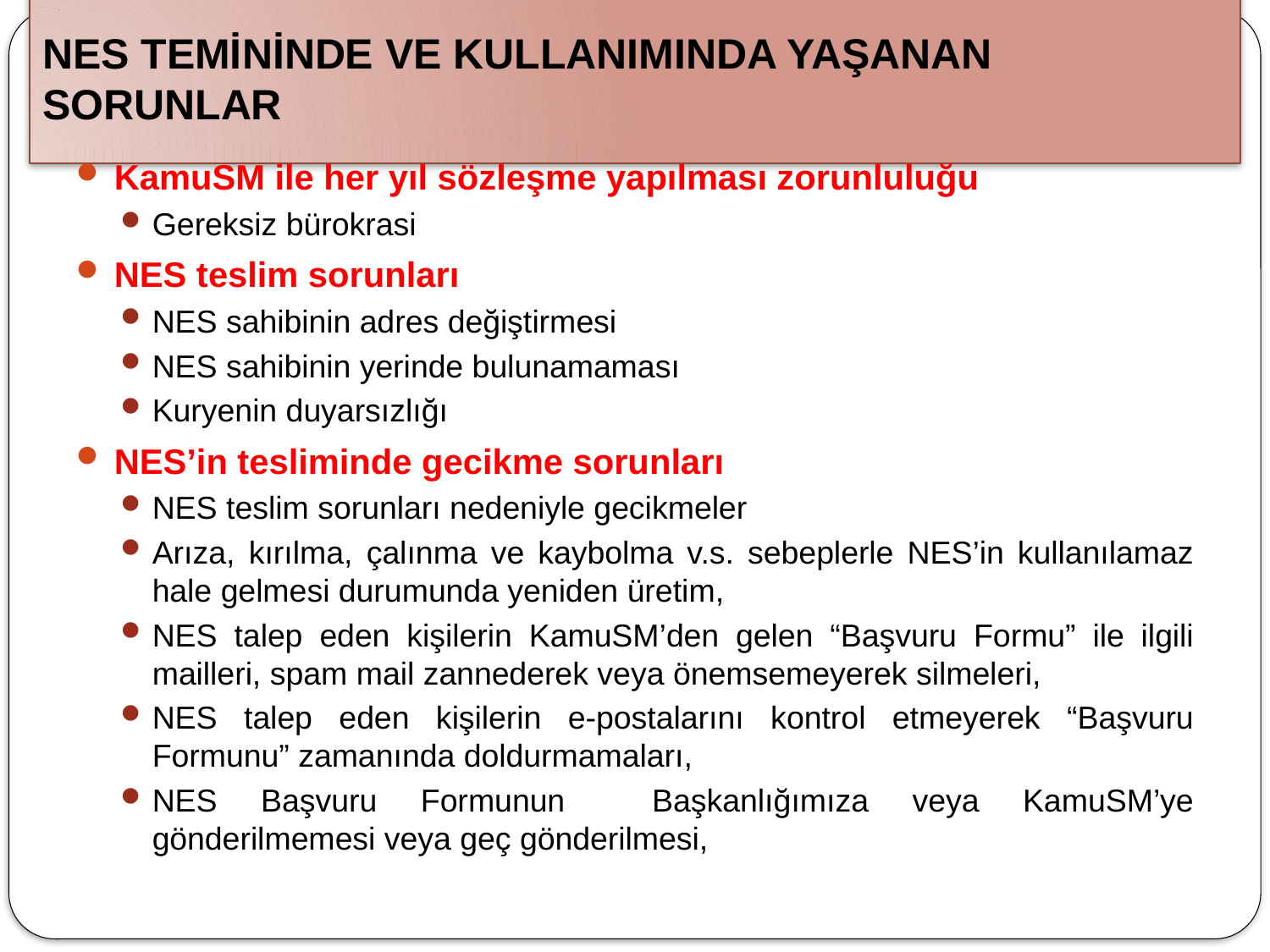

# NES TEMİNİNDE VE KULLANIMINDA YAŞANAN SORUNLAR

KamuSM ile her yıl sözleşme yapılması zorunluluğu
Gereksiz bürokrasi
NES teslim sorunları
NES sahibinin adres değiştirmesi
NES sahibinin yerinde bulunamaması
Kuryenin duyarsızlığı
NES’in tesliminde gecikme sorunları
NES teslim sorunları nedeniyle gecikmeler
Arıza, kırılma, çalınma ve kaybolma v.s. sebeplerle NES’in kullanılamaz hale gelmesi durumunda yeniden üretim,
NES talep eden kişilerin KamuSM’den gelen “Başvuru Formu” ile ilgili mailleri, spam mail zannederek veya önemsemeyerek silmeleri,
NES talep eden kişilerin e-postalarını kontrol etmeyerek “Başvuru Formunu” zamanında doldurmamaları,
NES Başvuru Formunun  Başkanlığımıza veya KamuSM’ye gönderilmemesi veya geç gönderilmesi,